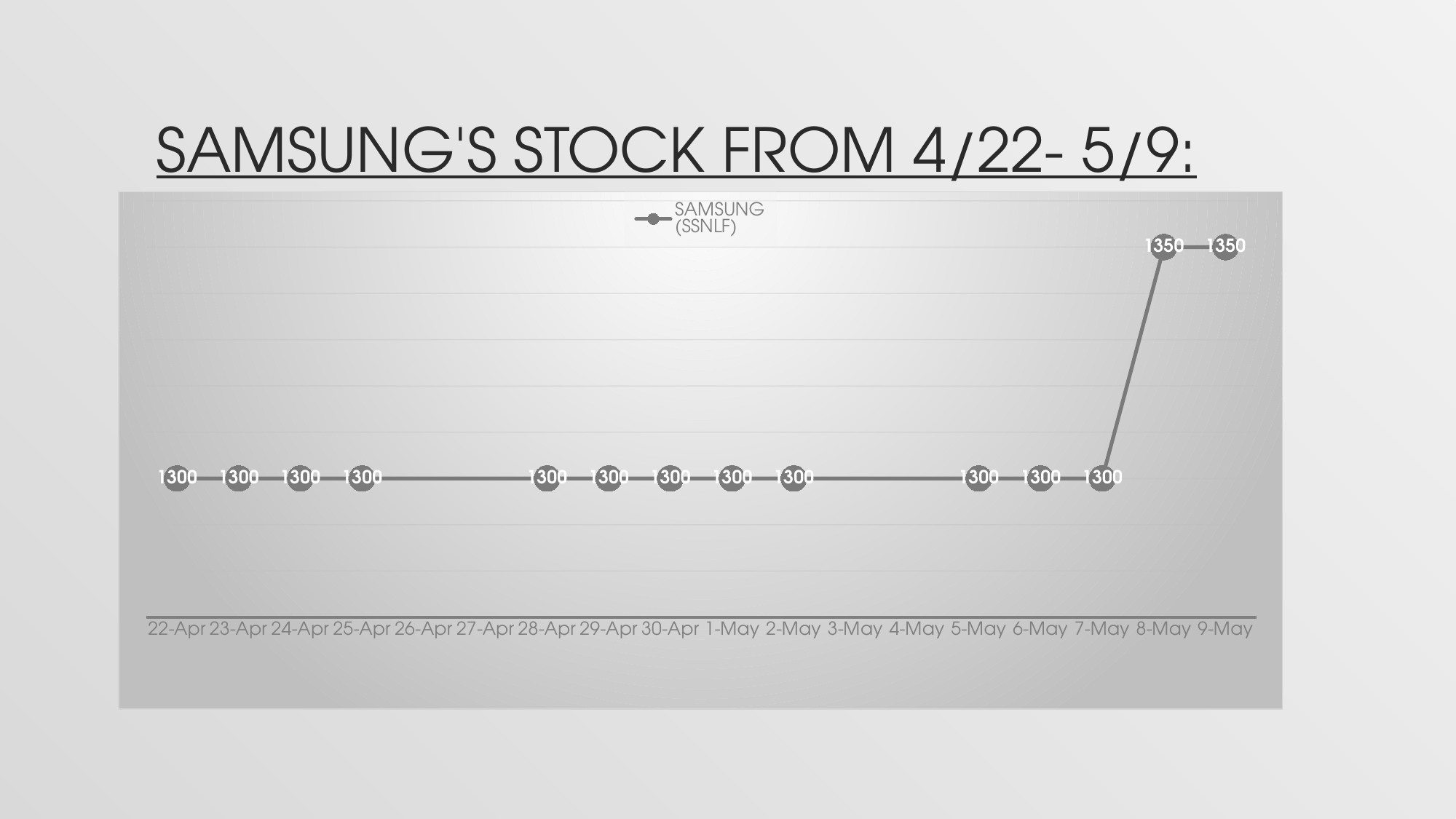

# Samsung's Stock from 4/22- 5/9:

### Chart

| Category | SAMSUNG (SSNLF) |
|---|---|
| 41751 | 1300.0 |
| 41752 | 1300.0 |
| 41753 | 1300.0 |
| 41754 | 1300.0 |
| 41757 | 1300.0 |
| 41758 | 1300.0 |
| 41759 | 1300.0 |
| 41760 | 1300.0 |
| 41761 | 1300.0 |
| 41764 | 1300.0 |
| 41765 | 1300.0 |
| 41766 | 1300.0 |
| 41767 | 1350.0 |
| 41768 | 1350.0 |
|  | None |
|  | None |
|  | None |